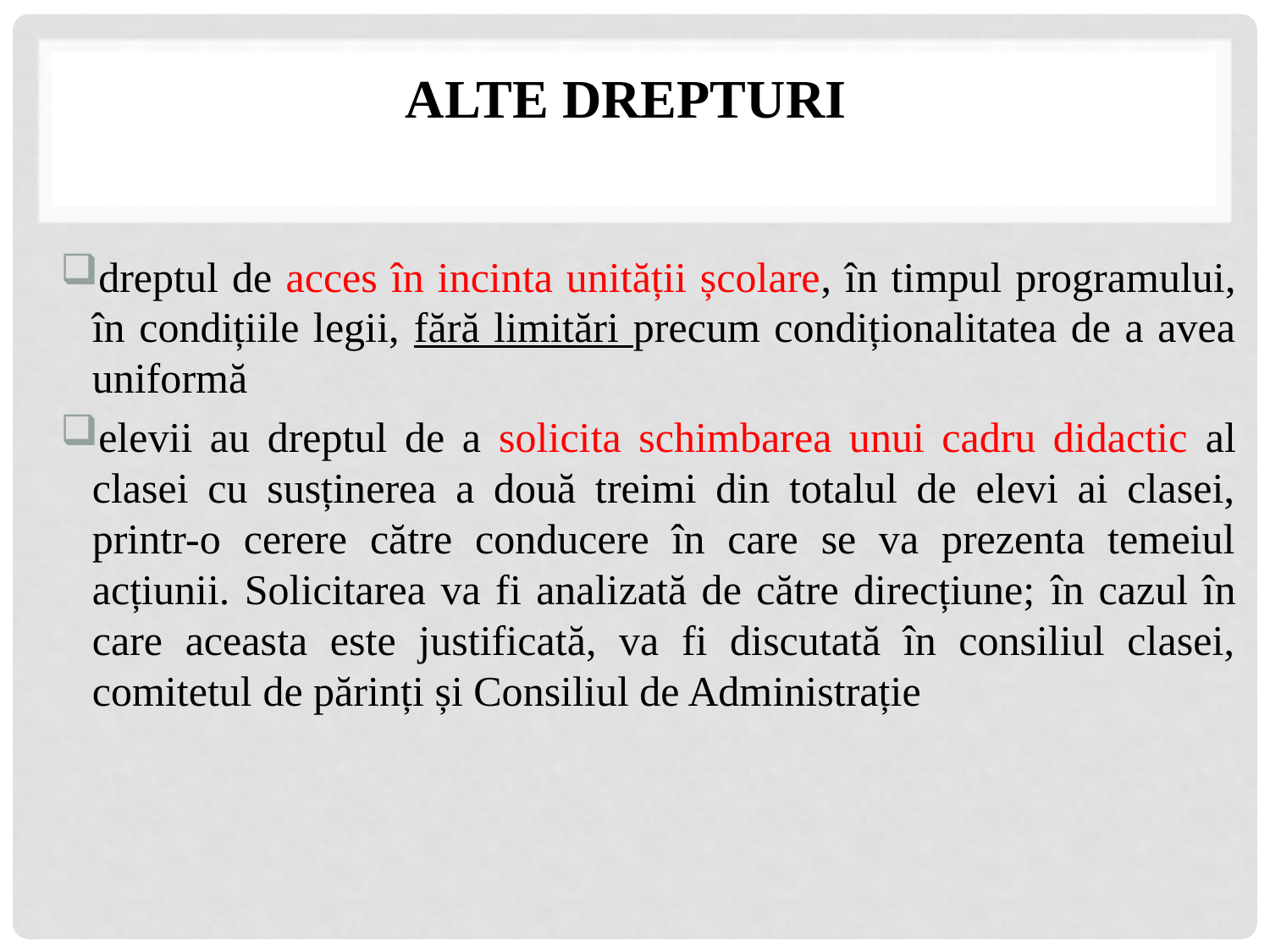

# Alte drepturi
dreptul de acces în incinta unității școlare, în timpul programului, în condițiile legii, fără limitări precum condiționalitatea de a avea uniformă
elevii au dreptul de a solicita schimbarea unui cadru didactic al clasei cu susținerea a două treimi din totalul de elevi ai clasei, printr-o cerere către conducere în care se va prezenta temeiul acțiunii. Solicitarea va fi analizată de către direcțiune; în cazul în care aceasta este justificată, va fi discutată în consiliul clasei, comitetul de părinți și Consiliul de Administrație